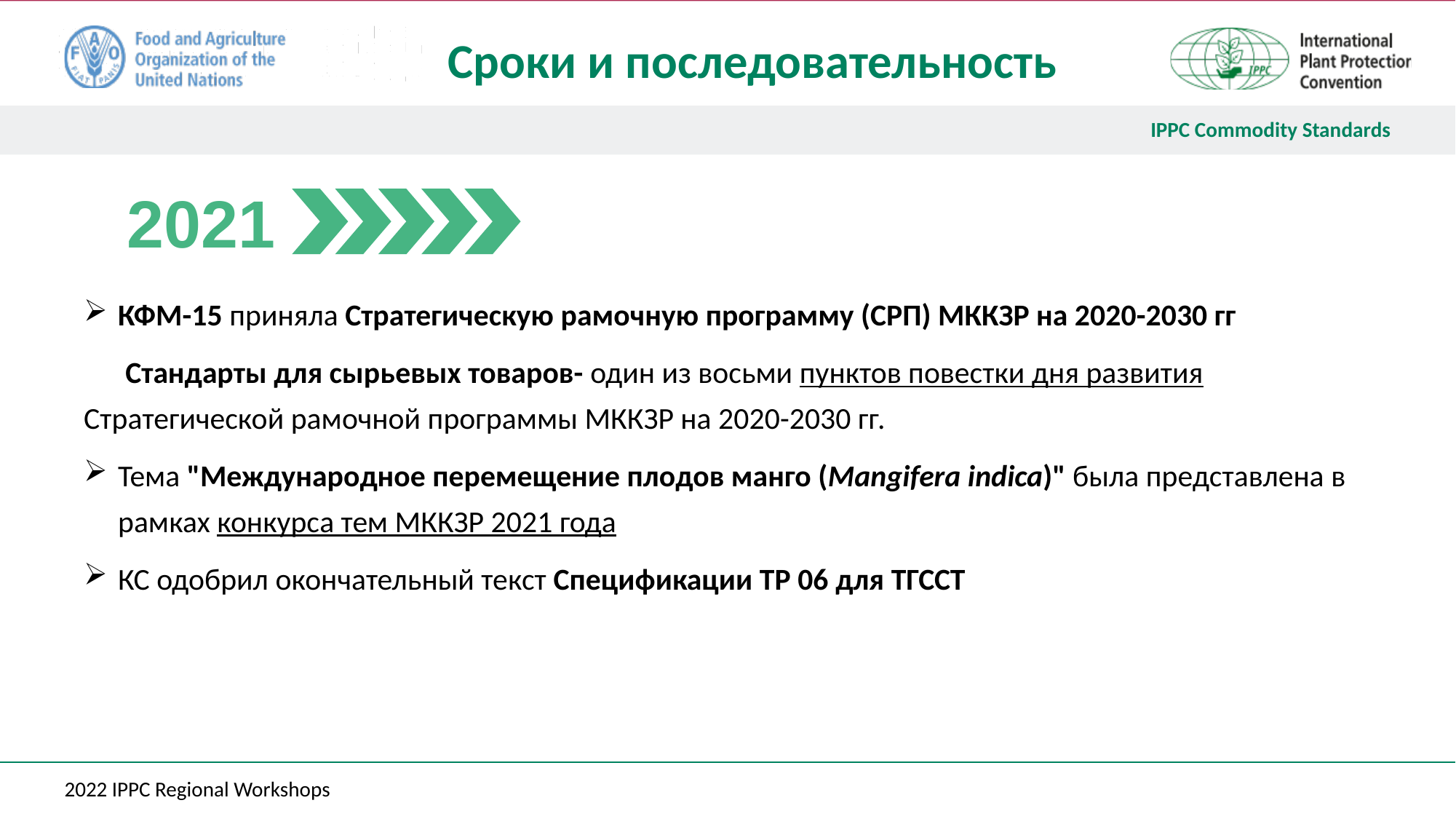

# Сроки и последовательность
2021

КФМ-15 приняла Стратегическую рамочную программу (СРП) МККЗР на 2020-2030 гг
      Стандарты для сырьевых товаров- один из восьми пунктов повестки дня развития Стратегической рамочной программы МККЗР на 2020-2030 гг.
Тема "Международное перемещение плодов манго (Mangifera indica)" была представлена в рамках конкурса тем МККЗР 2021 года
КС одобрил окончательный текст Спецификации TP 06 для ТГССТ